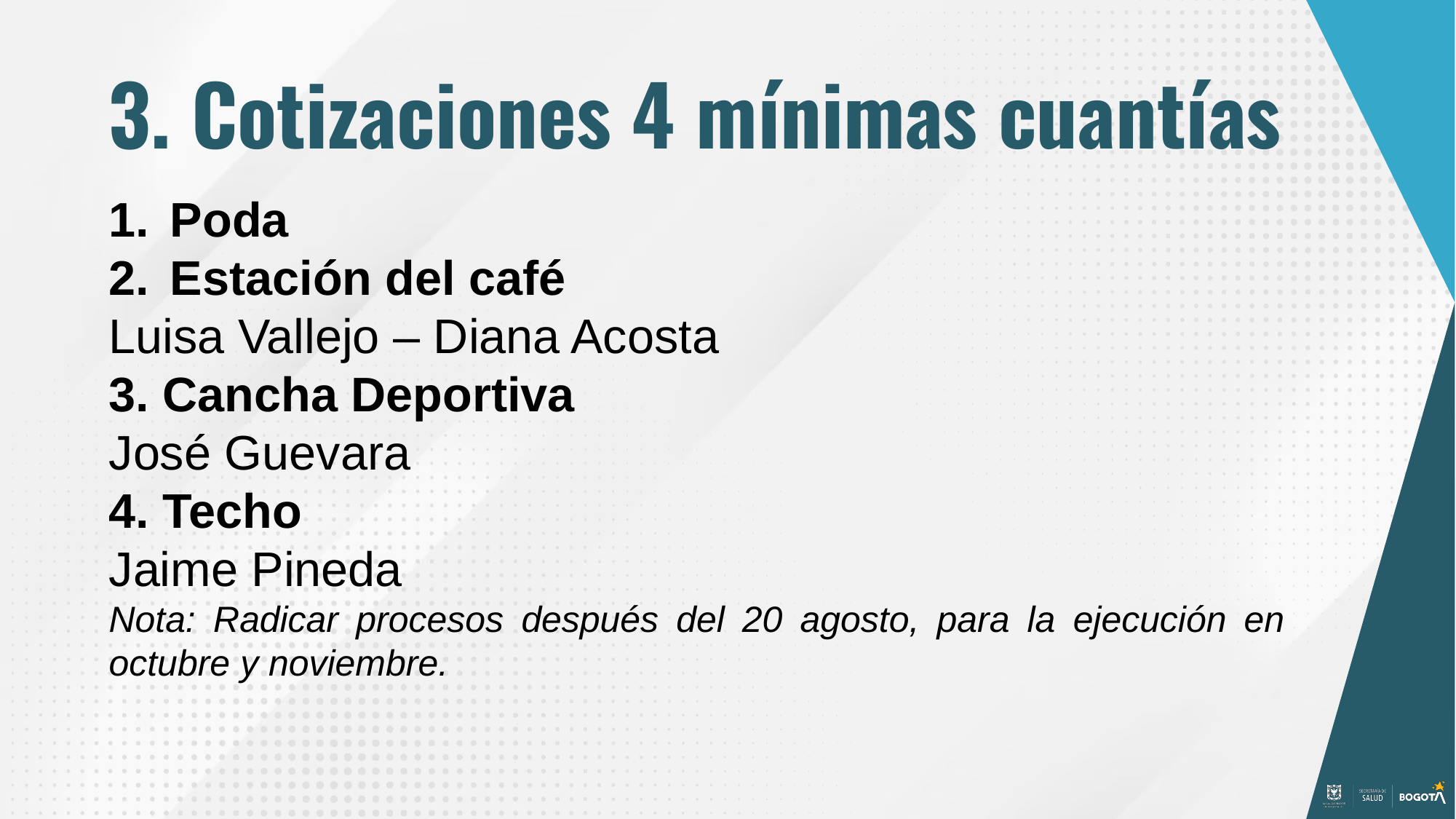

3. Cotizaciones 4 mínimas cuantías
Poda
Estación del café
Luisa Vallejo – Diana Acosta
3. Cancha Deportiva
José Guevara
4. Techo
Jaime Pineda
Nota: Radicar procesos después del 20 agosto, para la ejecución en octubre y noviembre.